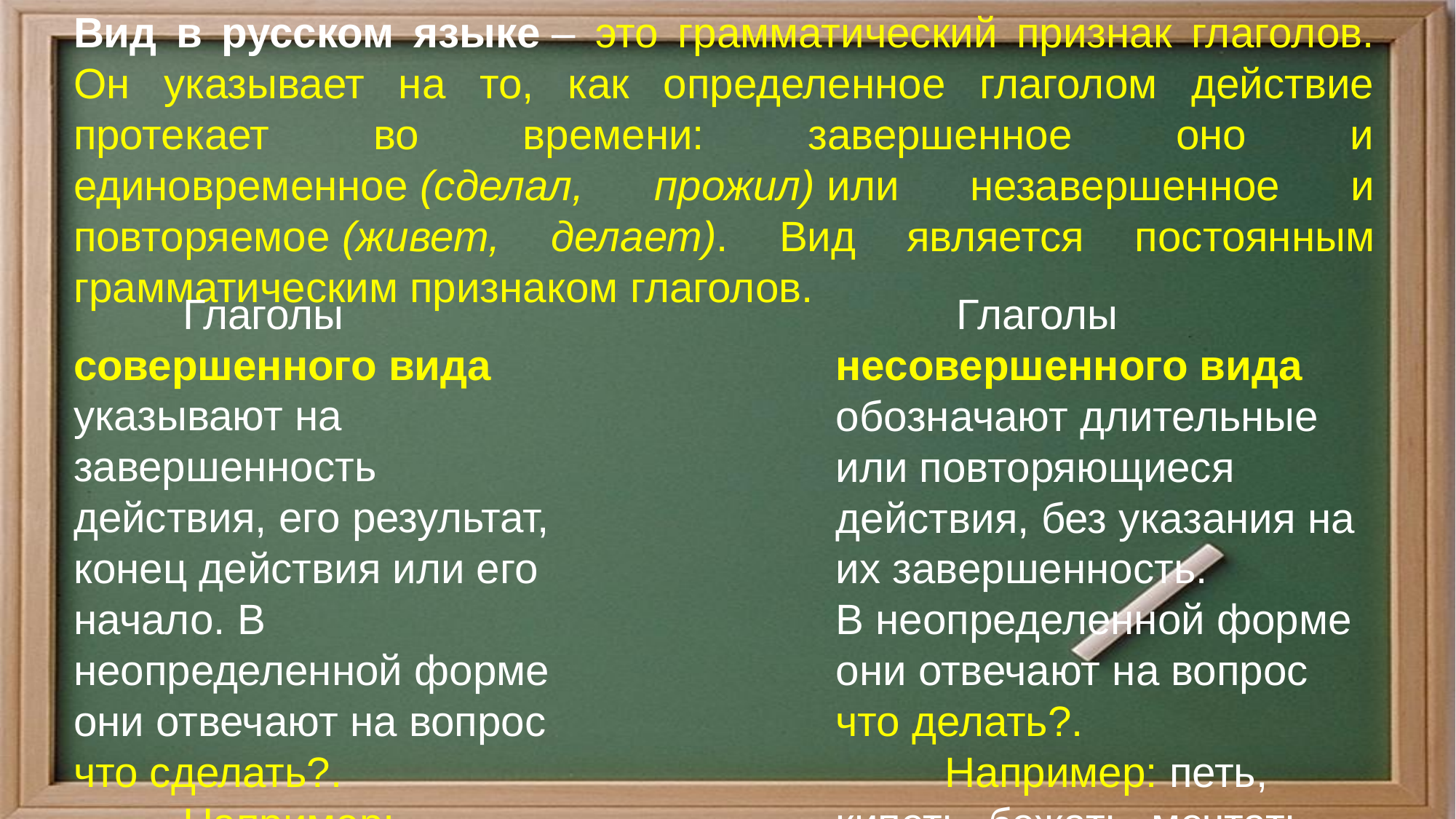

Вид в русском языке – это грамматический признак глаголов. Он указывает на то, как определенное глаголом действие протекает во времени: завершенное оно и единовременное (сделал, прожил) или незавершенное и повторяемое (живет, делает). Вид является постоянным грамматическим признаком глаголов.
	Глаголы совершенного вида указывают на завершенность действия, его результат, конец действия или его начало. В неопределенной форме они отвечают на вопрос что сделать?.
	Например: добежать, купить, зазвенеть, построить, запеть.
	 Глаголы несовершенного вида обозначают длительные или повторяющиеся действия, без указания на их завершенность.
В неопределенной форме они отвечают на вопрос что делать?.
	Например: петь, кипеть, бежать, мечтать, перечитывать, подпрыгивать.